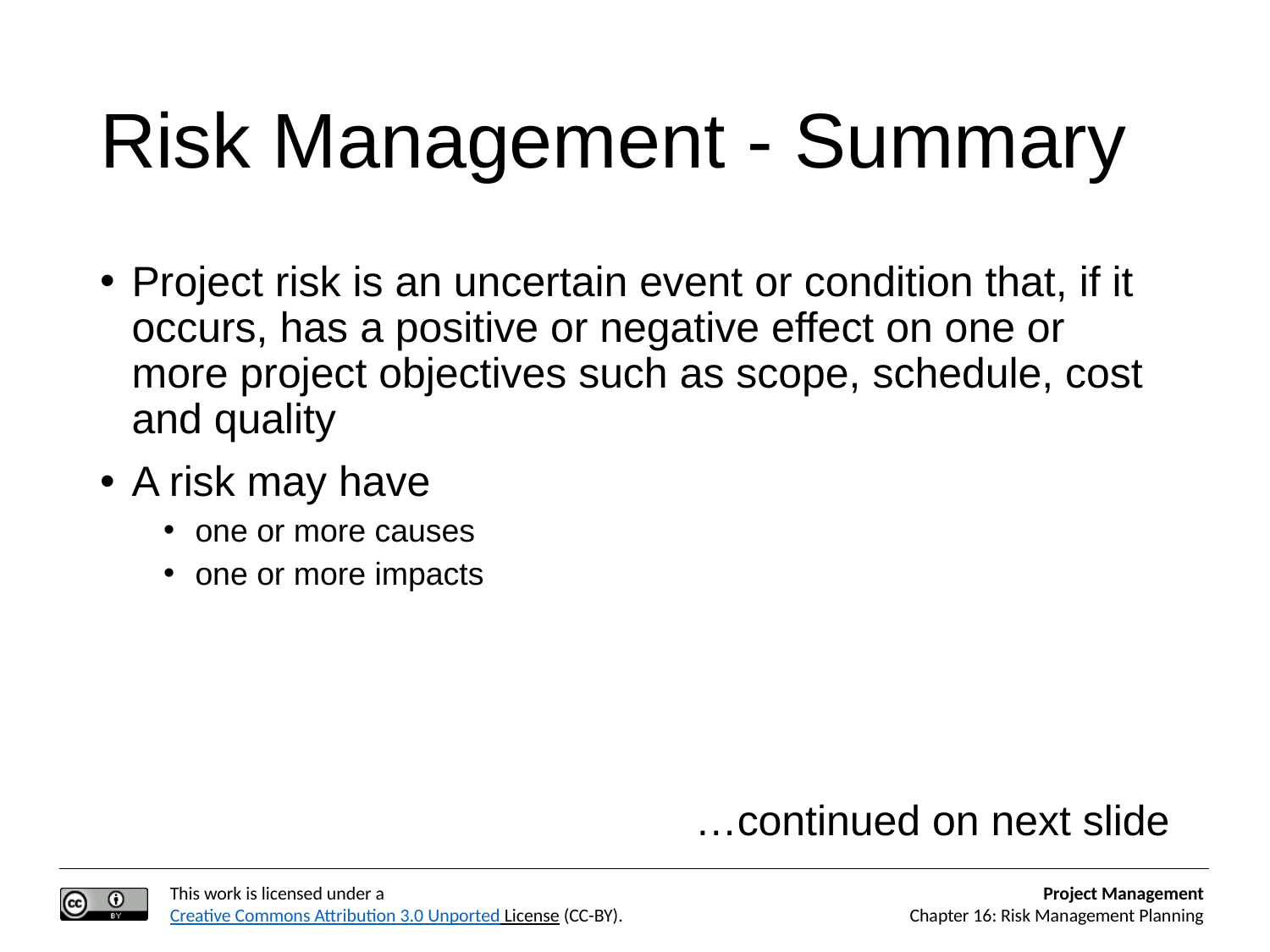

# Risk Management - Summary
Project risk is an uncertain event or condition that, if it occurs, has a positive or negative effect on one or more project objectives such as scope, schedule, cost and quality
A risk may have
one or more causes
one or more impacts

…continued on next slide